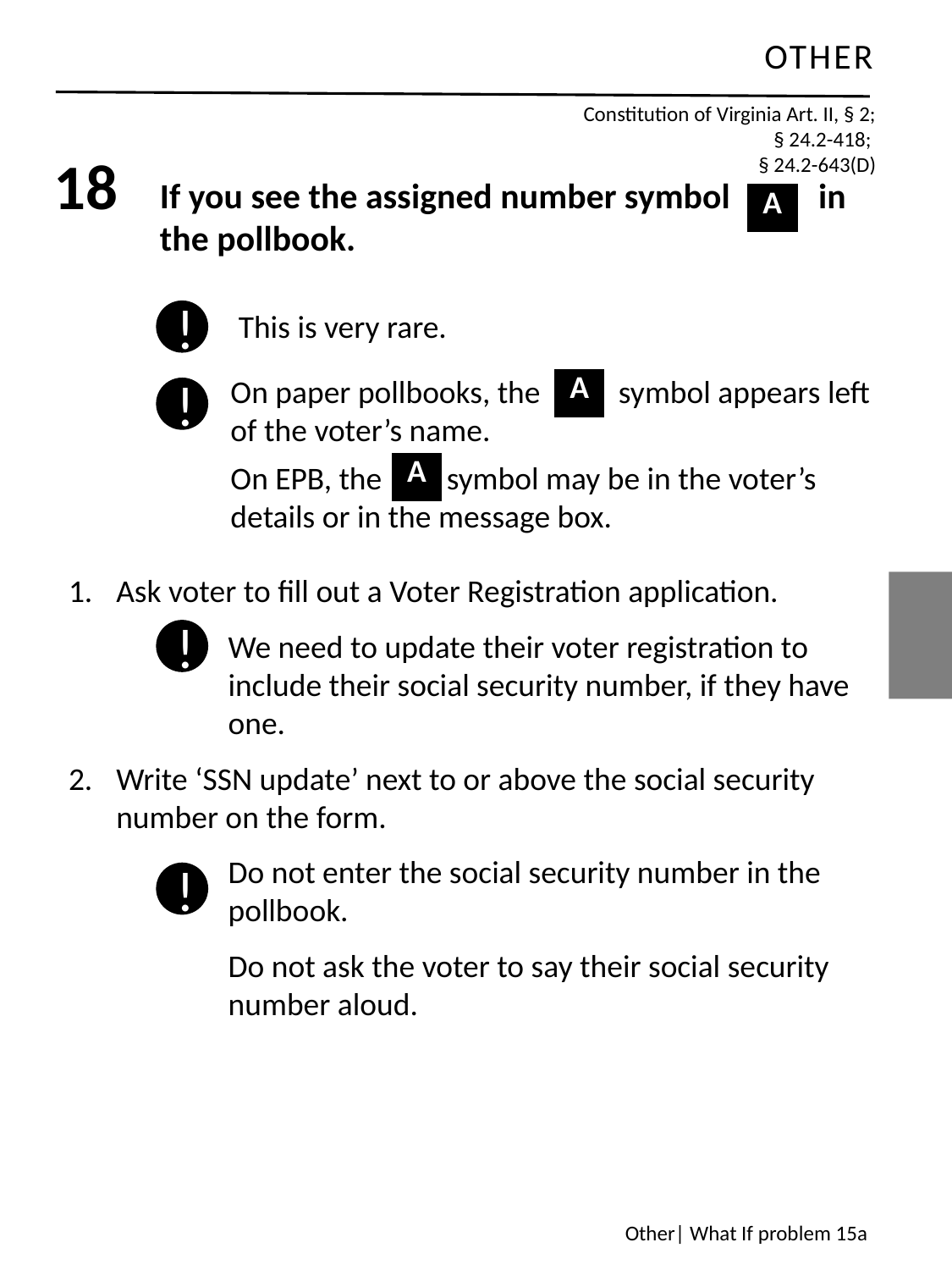

Constitution of Virginia Art. II, § 2;
§ 24.2-418;
§ 24.2-643(D)
18
If you see the assigned number symbol           in the pollbook.
| A |
| --- |
This is very rare.
!
On paper pollbooks, the	 symbol appears left of the voter’s name.
On EPB, the         symbol may be in the voter’s details or in the message box.
| A |
| --- |
!
| A |
| --- |
Ask voter to fill out a Voter Registration application.
We need to update their voter registration to include their social security number, if they have one.
Write ‘SSN update’ next to or above the social security number on the form.
Do not enter the social security number in the pollbook.
Do not ask the voter to say their social security number aloud.
!
!
Other| What If problem 15a